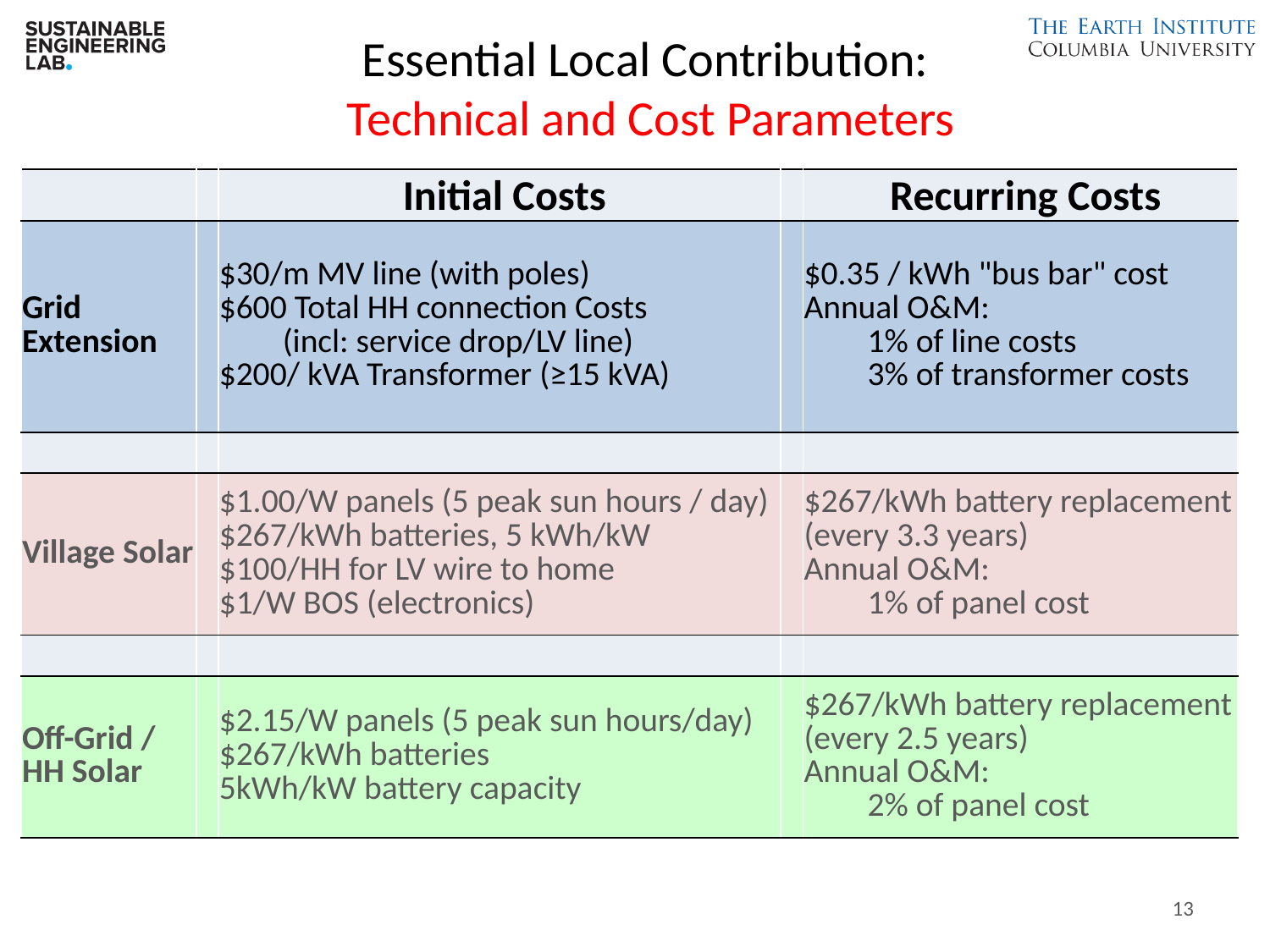

Essential Local Contribution:
Technical and Cost Parameters
|  |  | Initial Costs |  | Recurring Costs |
| --- | --- | --- | --- | --- |
| Grid Extension |  | $30/m MV line (with poles) $600 Total HH connection Costs (incl: service drop/LV line) $200/ kVA Transformer (≥15 kVA) |  | $0.35 / kWh "bus bar" cost Annual O&M: 1% of line costs 3% of transformer costs |
|  |  |  |  |  |
| Village Solar |  | $1.00/W panels (5 peak sun hours / day) $267/kWh batteries, 5 kWh/kW $100/HH for LV wire to home $1/W BOS (electronics) |  | $267/kWh battery replacement (every 3.3 years) Annual O&M: 1% of panel cost |
|  |  |  |  |  |
| Off-Grid / HH Solar |  | $2.15/W panels (5 peak sun hours/day) $267/kWh batteries 5kWh/kW battery capacity |  | $267/kWh battery replacement (every 2.5 years) Annual O&M: 2% of panel cost |
13